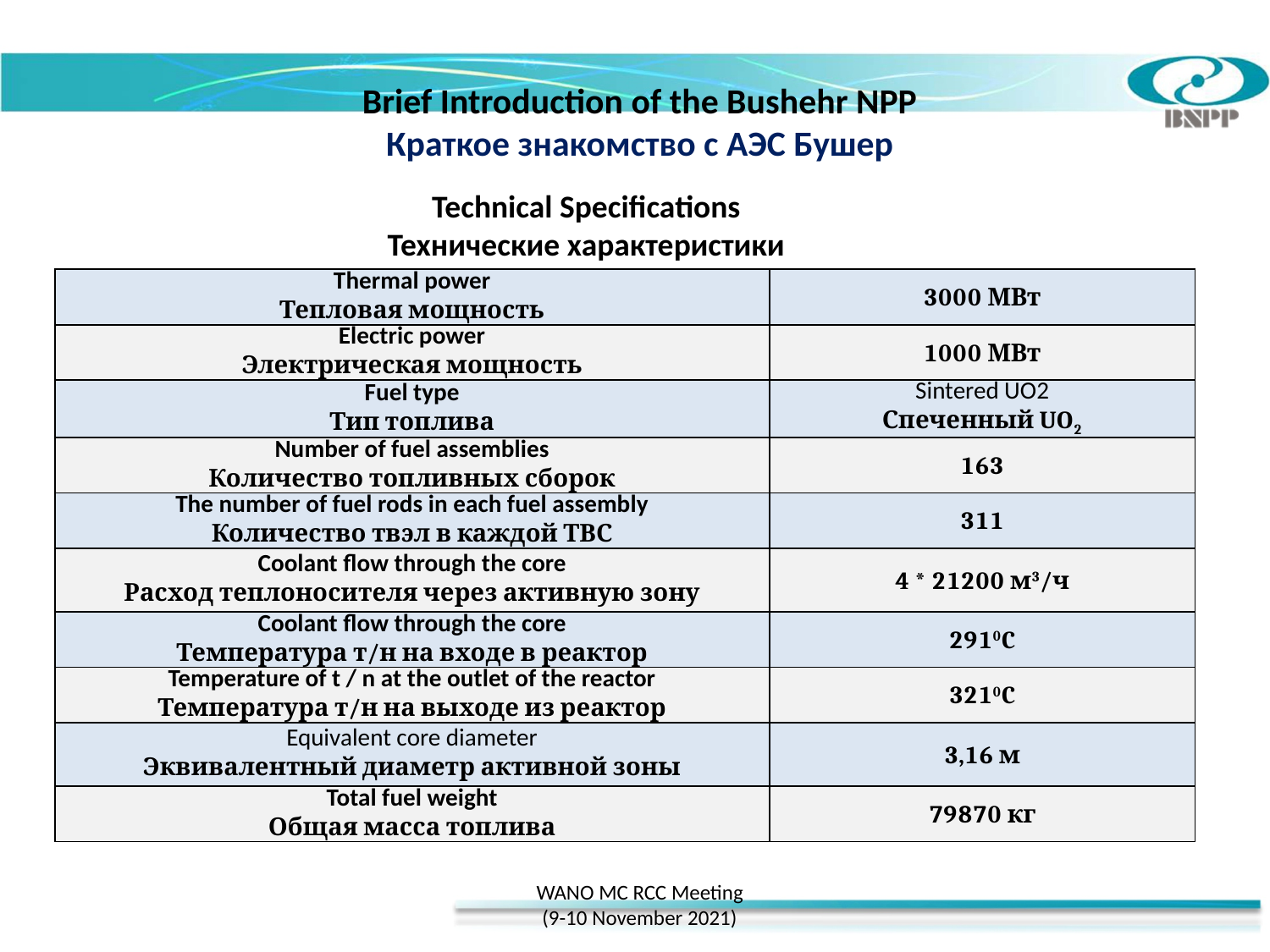

# Brief Introduction of the Bushehr NPP Краткое знакомство с АЭС Бушер
Technical Specifications
Технические характеристики
| Thermal power Тепловая мощность | 3000 МВт |
| --- | --- |
| Electric power Электрическая мощность | 1000 МВт |
| Fuel type Тип топлива | Sintered UO2 Спеченный UO2 |
| Number of fuel assemblies Количество топливных сборок | 163 |
| The number of fuel rods in each fuel assembly Количество твэл в каждой ТВС | 311 |
| Coolant flow through the core Расход теплоносителя через активную зону | 4 \* 21200 м3/ч |
| Coolant flow through the core Температура т/н на входе в реактор | 2910C |
| Temperature of t / n at the outlet of the reactor Температура т/н на выходе из реактор | 3210C |
| Equivalent core diameter Эквивалентный диаметр активной зоны | 3,16 м |
| Total fuel weight Общая масса топлива | 79870 кг |
WANO MC RCC Meeting
(9-10 November 2021)